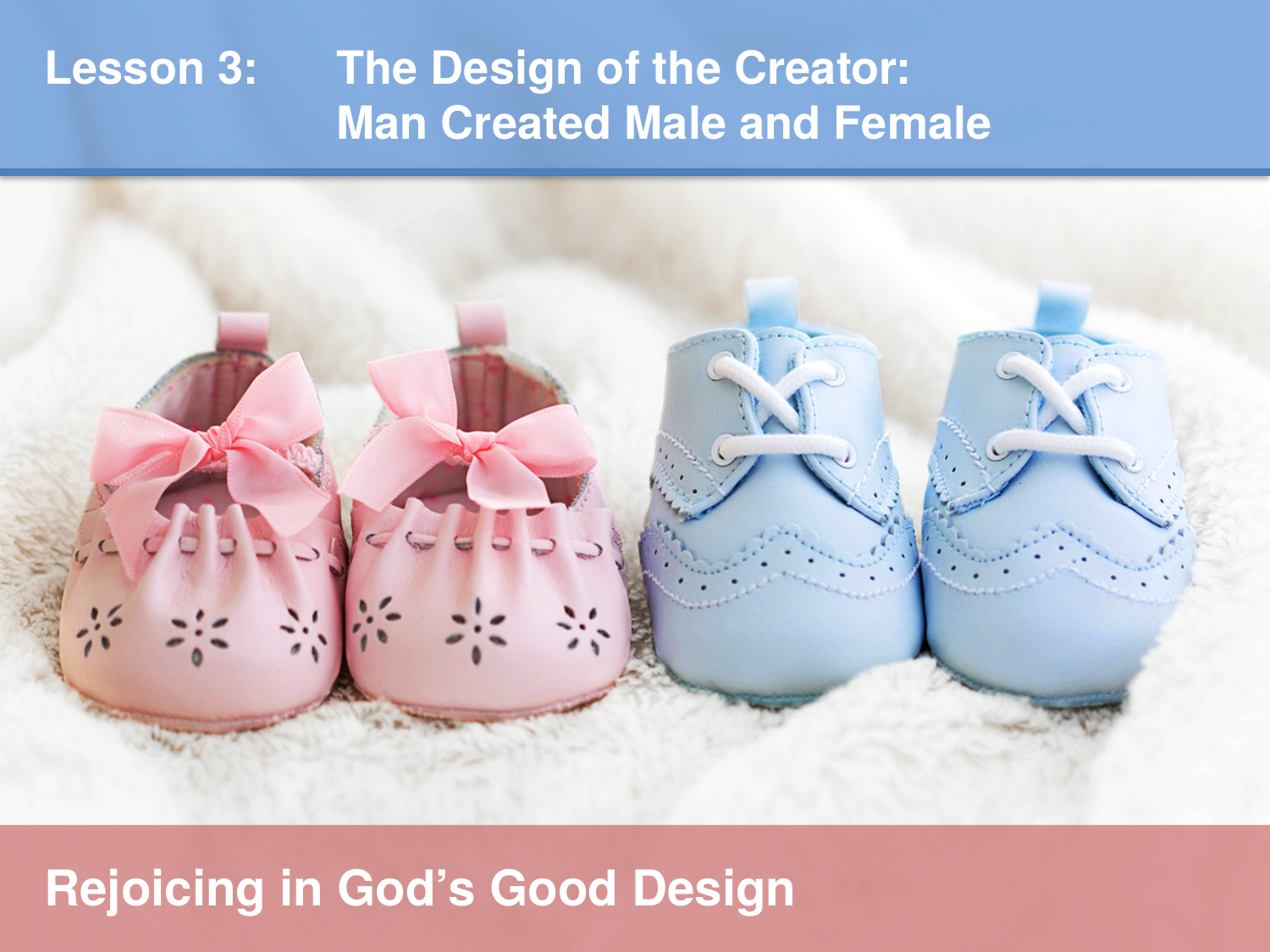

Lesson 3: 	The Design of the Creator:
	Man Created Male and Female

Rejoicing in God’s Good Design